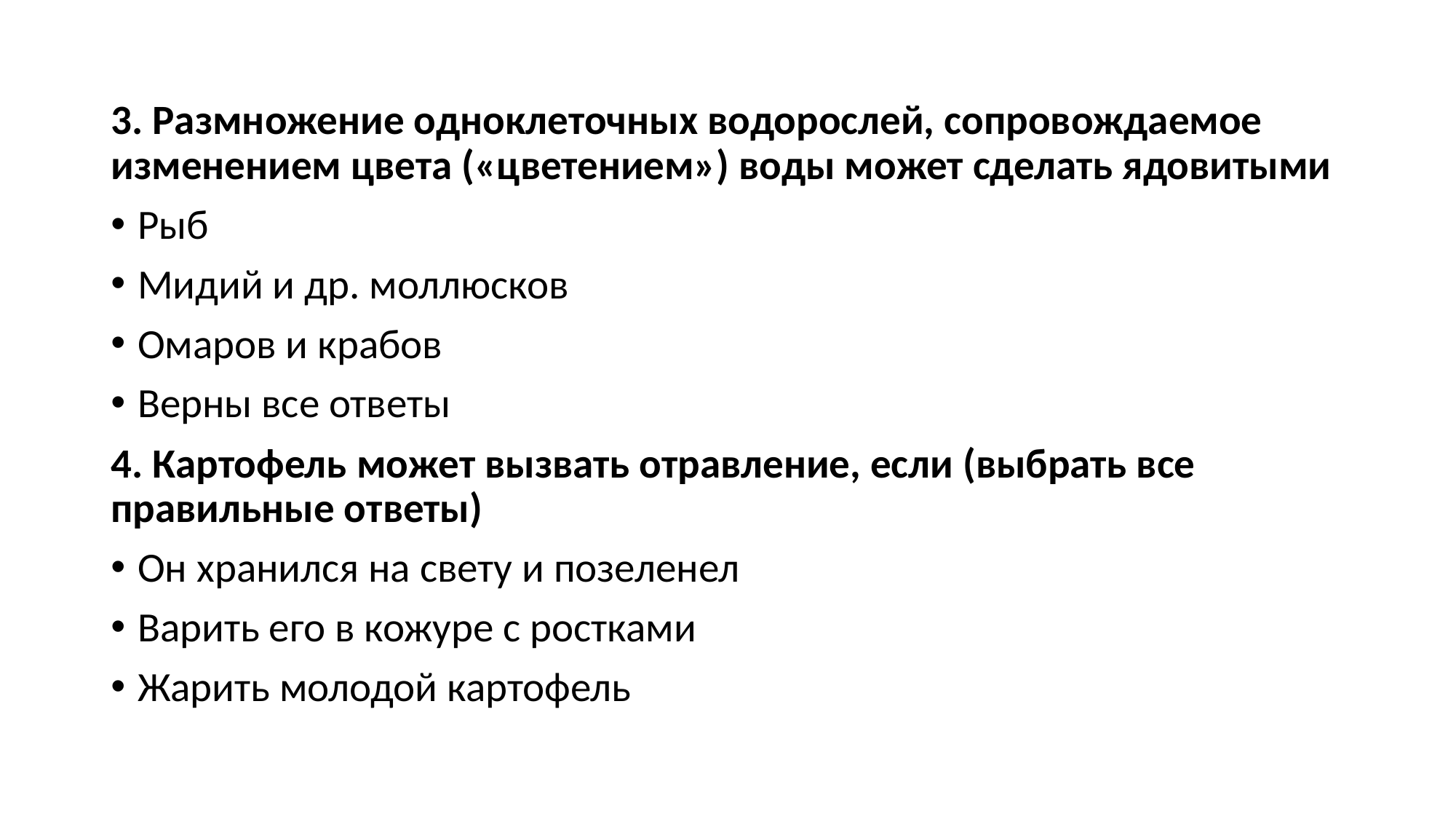

3. Размножение одноклеточных водорослей, сопровождаемое изменением цвета («цветением») воды может сделать ядовитыми
Рыб
Мидий и др. моллюсков
Омаров и крабов
Верны все ответы
4. Картофель может вызвать отравление, если (выбрать все правильные ответы)
Он хранился на свету и позеленел
Варить его в кожуре с ростками
Жарить молодой картофель